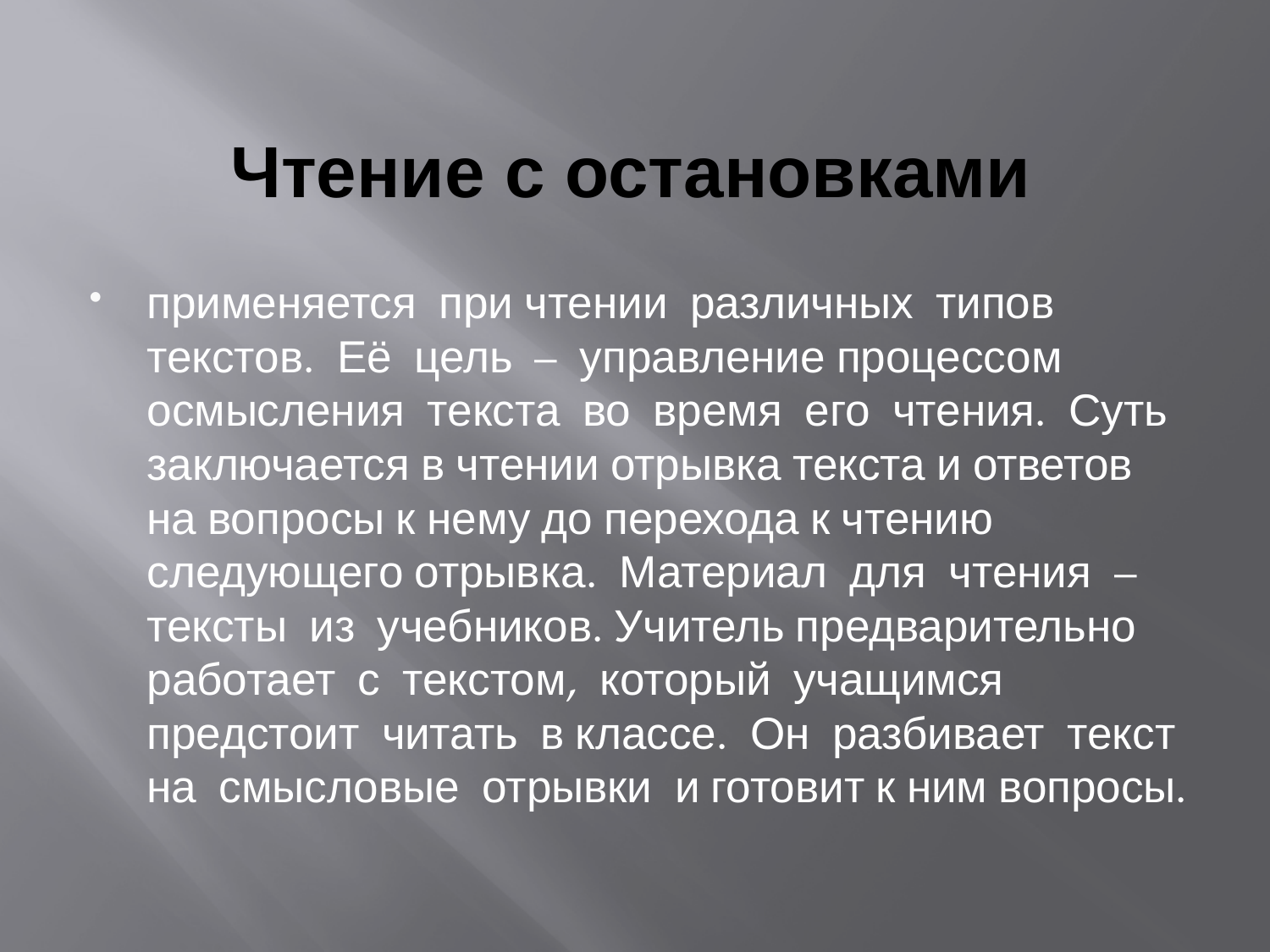

# Чтение с остановками
применяется  при чтении  различных  типов  текстов.  Её  цель  –  управление процессом  осмысления  текста  во  время  его  чтения.  Суть заключается в чтении отрывка текста и ответов на вопросы к нему до перехода к чтению следующего отрывка.  Материал  для  чтения  –  тексты  из  учебников. Учитель предварительно работает  с  текстом,  который  учащимся  предстоит  читать  в классе.  Он  разбивает  текст  на  смысловые  отрывки  и готовит к ним вопросы.